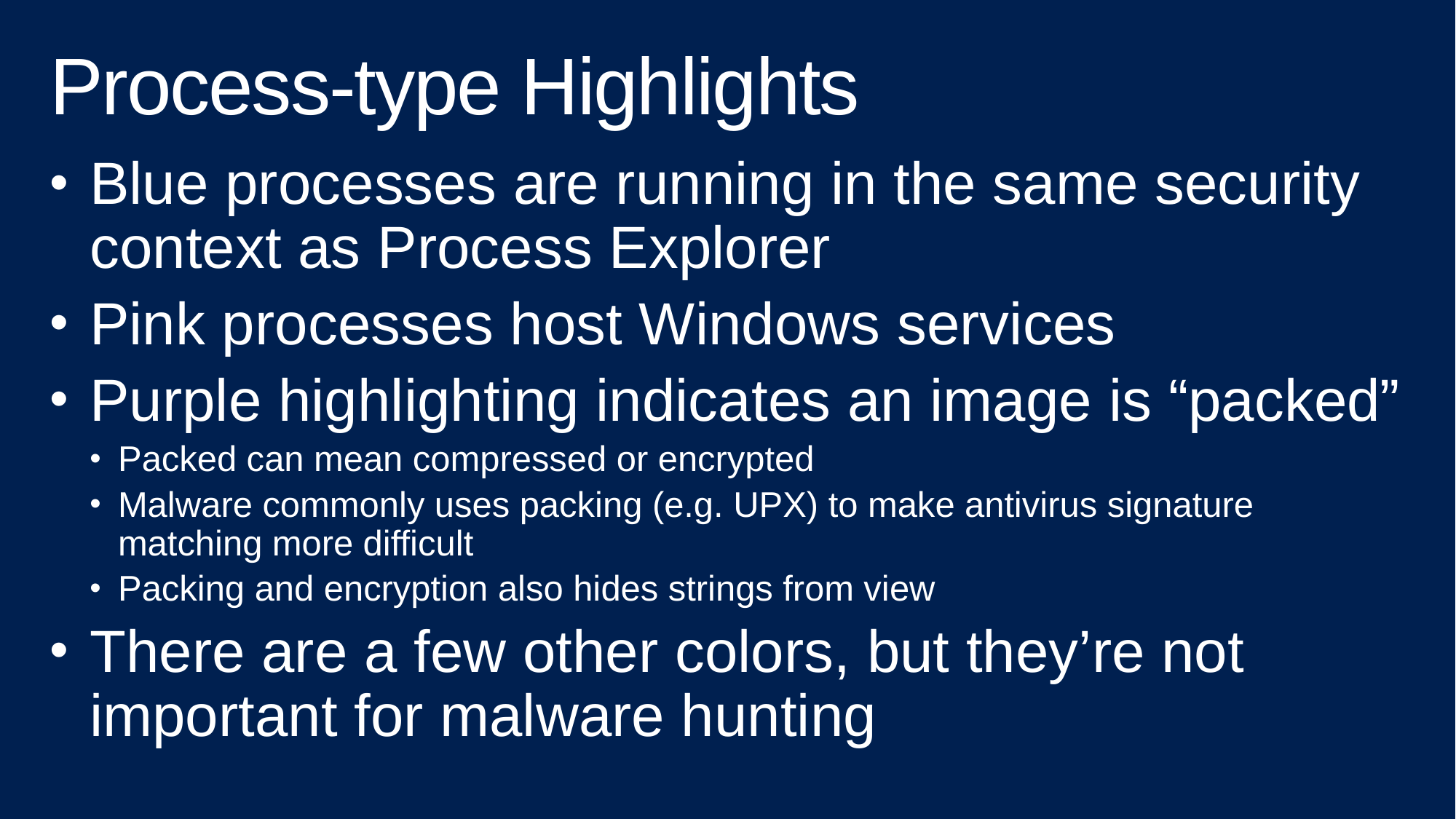

# Process-type Highlights
Blue processes are running in the same security context as Process Explorer
Pink processes host Windows services
Purple highlighting indicates an image is “packed”
Packed can mean compressed or encrypted
Malware commonly uses packing (e.g. UPX) to make antivirus signature matching more difficult
Packing and encryption also hides strings from view
There are a few other colors, but they’re not important for malware hunting